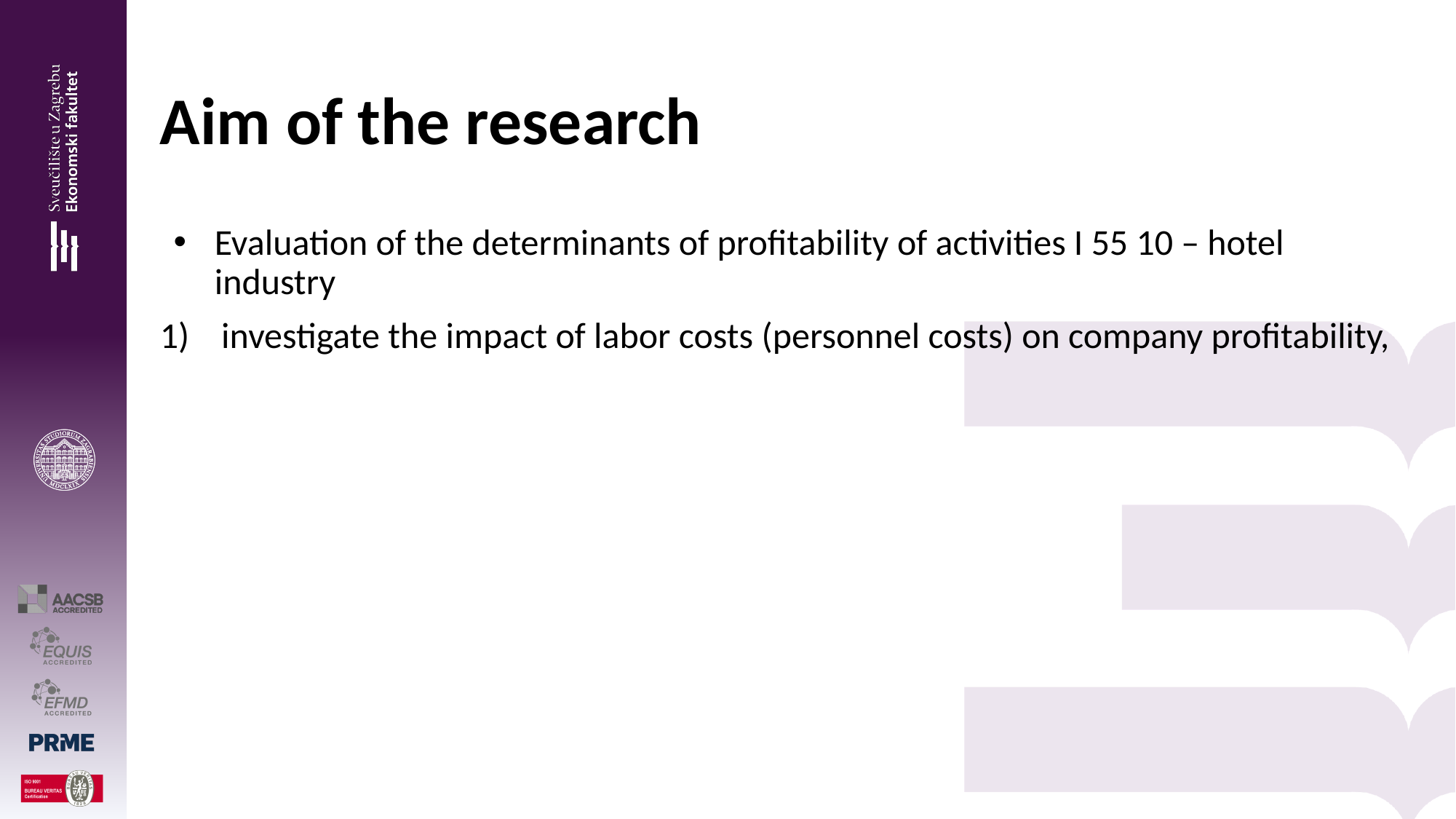

# Aim of the research
Evaluation of the determinants of profitability of activities I 55 10 – hotel industry
investigate the impact of labor costs (personnel costs) on company profitability,